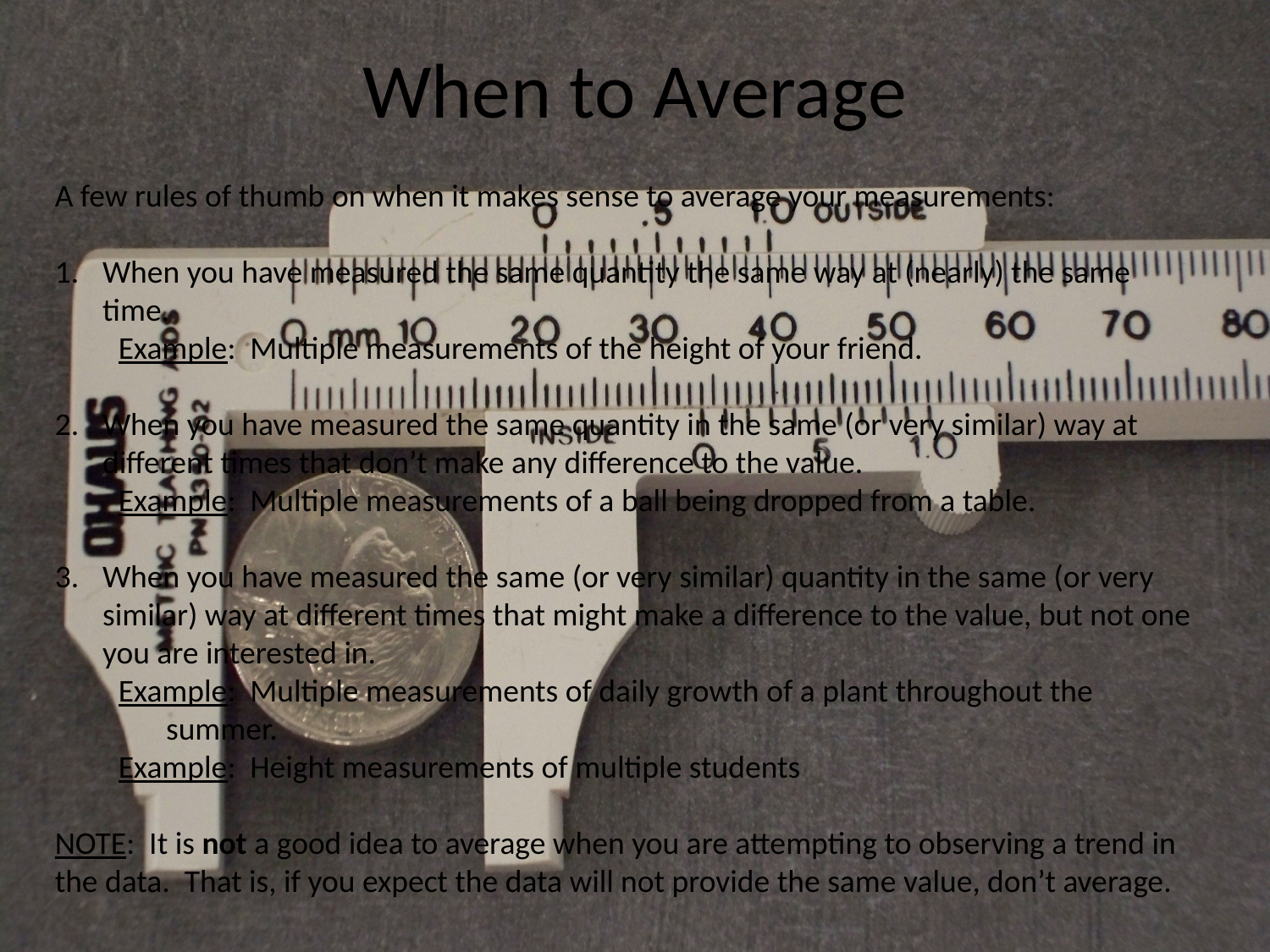

# When to Average
A few rules of thumb on when it makes sense to average your measurements:

When you have measured the same quantity the same way at (nearly) the same time.
Example:  Multiple measurements of the height of your friend.

When you have measured the same quantity in the same (or very similar) way at different times that don’t make any difference to the value.
Example:  Multiple measurements of a ball being dropped from a table.

When you have measured the same (or very similar) quantity in the same (or very similar) way at different times that might make a difference to the value, but not one you are interested in.
Example:  Multiple measurements of daily growth of a plant throughout the summer.
Example:  Height measurements of multiple students

NOTE:  It is not a good idea to average when you are attempting to observing a trend in the data.  That is, if you expect the data will not provide the same value, don’t average.